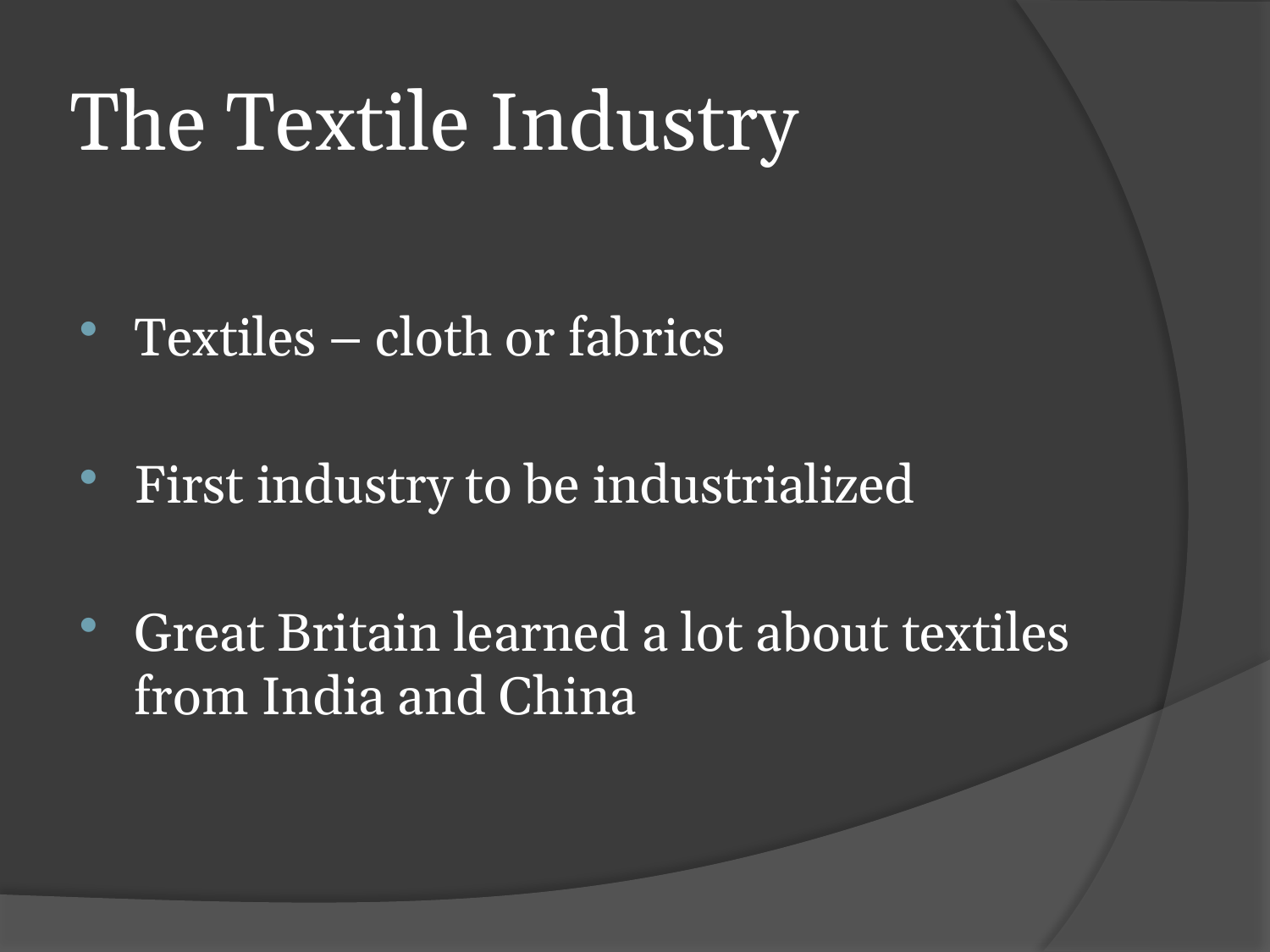

# The Textile Industry
Textiles – cloth or fabrics

First industry to be industrialized

Great Britain learned a lot about textiles from India and China